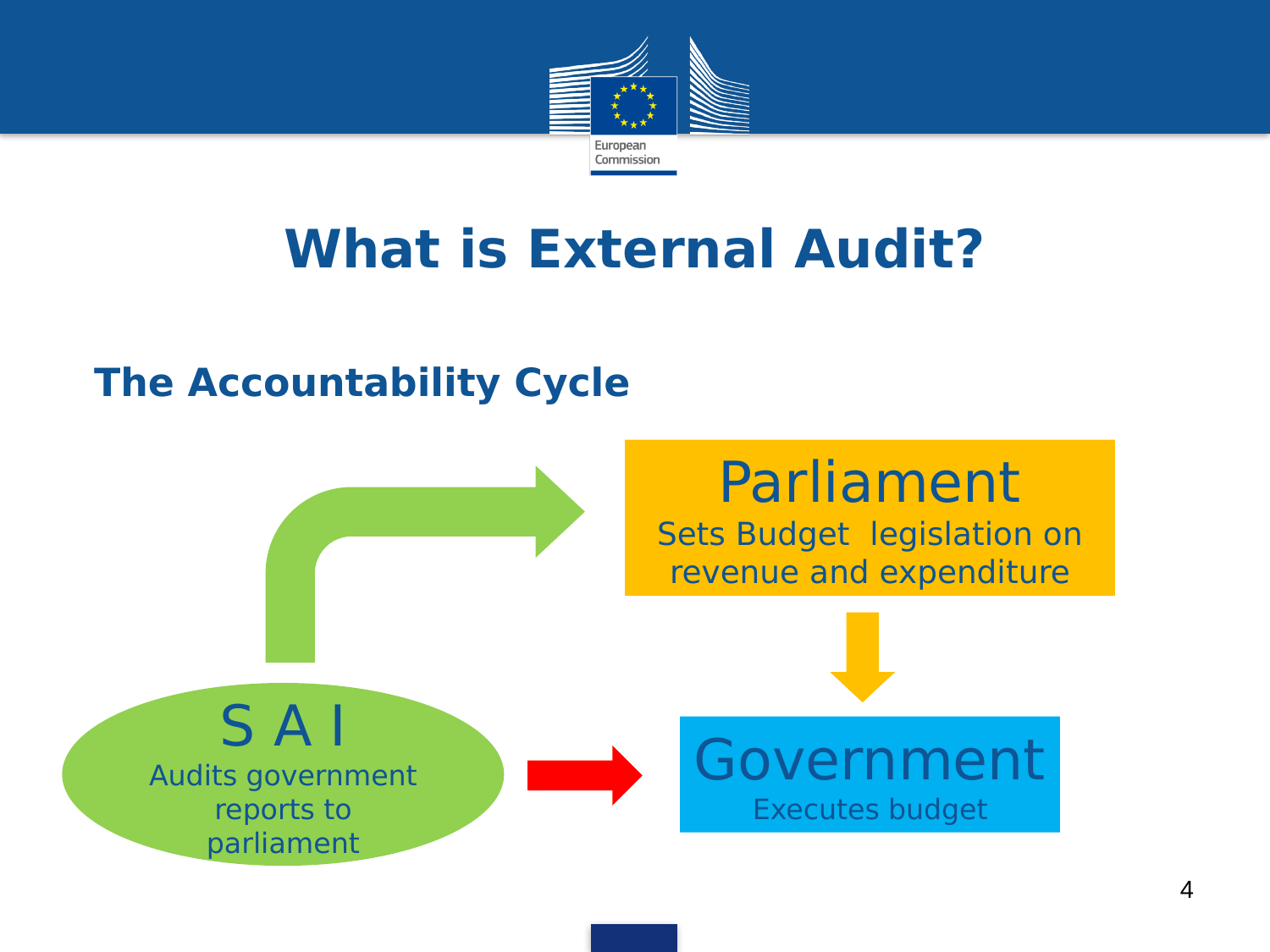

What is External Audit?
# The Accountability Cycle
Parliament
Sets Budget  legislation on revenue and expenditure

S A I
Audits government reports to parliament
Government
Executes budget

4